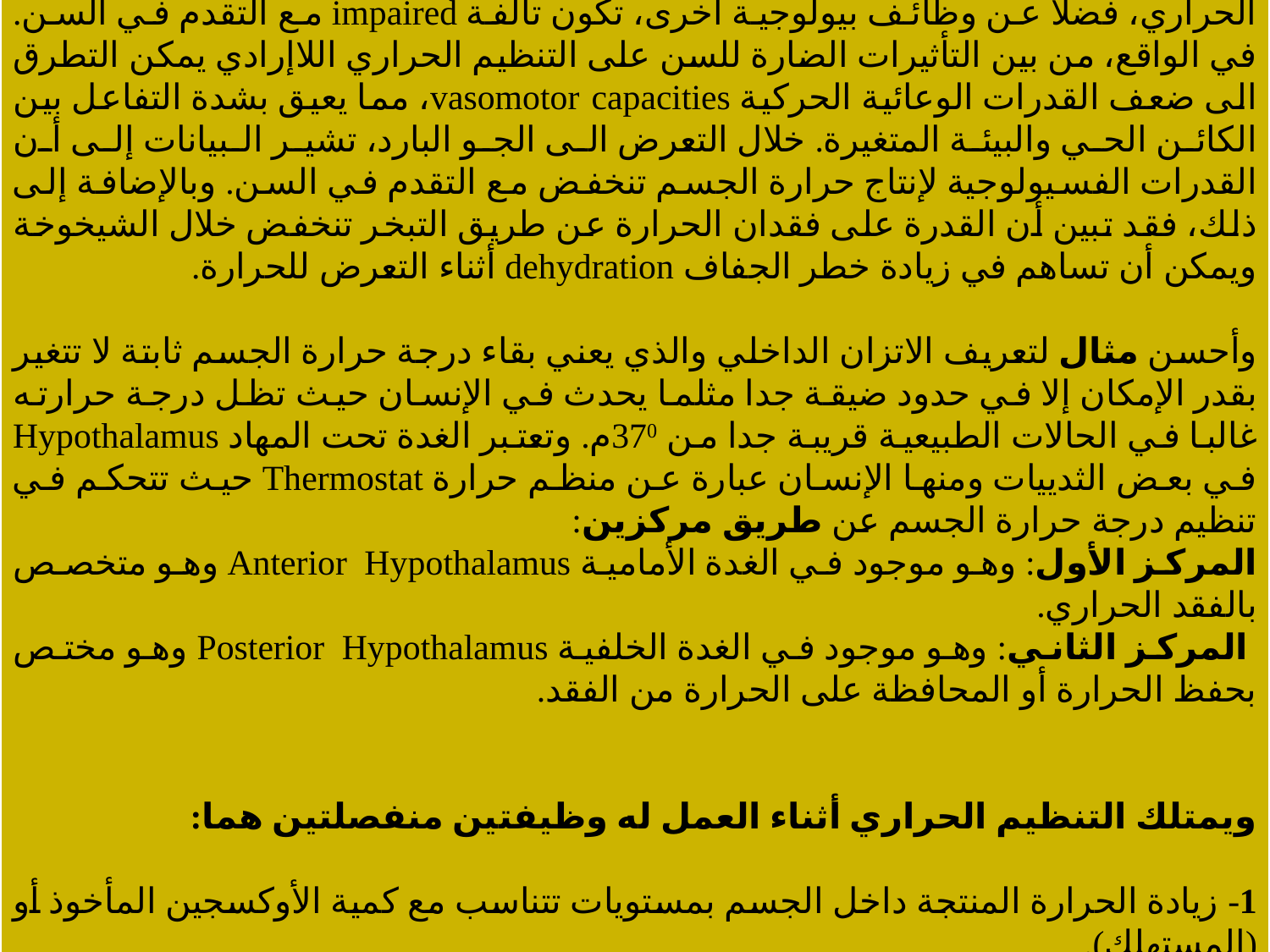

الشيخوخة: العديد من الدراسات الوبائية تصف زيادة انتشار الوفاة في كبار السن من أنخفاض الحرارة hypothermia أو ارتفاع الحرارة hyperthermia، مما يشير إلى أن التنظيم الحراري، فضلا عن وظائف بيولوجية أخرى، تكون تالفة impaired مع التقدم في السن. في الواقع، من بين التأثيرات الضارة للسن على التنظيم الحراري اللاإرادي يمكن التطرق الى ضعف القدرات الوعائية الحركية vasomotor capacities، مما يعيق بشدة التفاعل بين الكائن الحي والبيئة المتغيرة. خلال التعرض الى الجو البارد، تشير البيانات إلى أن القدرات الفسيولوجية لإنتاج حرارة الجسم تنخفض مع التقدم في السن. وبالإضافة إلى ذلك، فقد تبين أن القدرة على فقدان الحرارة عن طريق التبخر تنخفض خلال الشيخوخة ويمكن أن تساهم في زيادة خطر الجفاف dehydration أثناء التعرض للحرارة.

وأحسن مثال لتعريف الاتزان الداخلي والذي يعني بقاء درجة حرارة الجسم ثابتة لا تتغير بقدر الإمكان إلا في حدود ضيقة جدا مثلما يحدث في الإنسان حيث تظل درجة حرارته غالبا في الحالات الطبيعية قريبة جدا من 370م. وتعتبر الغدة تحت المهاد Hypothalamus في بعض الثدييات ومنها الإنسان عبارة عن منظم حرارة Thermostat حيث تتحكم في تنظيم درجة حرارة الجسم عن طريق مركزين:
المركز الأول: وهو موجود في الغدة الأمامية Anterior Hypothalamus وهو متخصص بالفقد الحراري.
 المركز الثاني: وهو موجود في الغدة الخلفية Posterior Hypothalamus وهو مختص بحفظ الحرارة أو المحافظة على الحرارة من الفقد.

ويمتلك التنظيم الحراري أثناء العمل له وظيفتين منفصلتين هما:

1- زيادة الحرارة المنتجة داخل الجسم بمستويات تتناسب مع كمية الأوكسجين المأخوذ أو (المستهلك).
2- تنظيم الحرارة المفقود بدرجة تعادل كمية الحرارة الكلية المنتجة بصرف النظر عن الحرارة المنتجة داخليا.